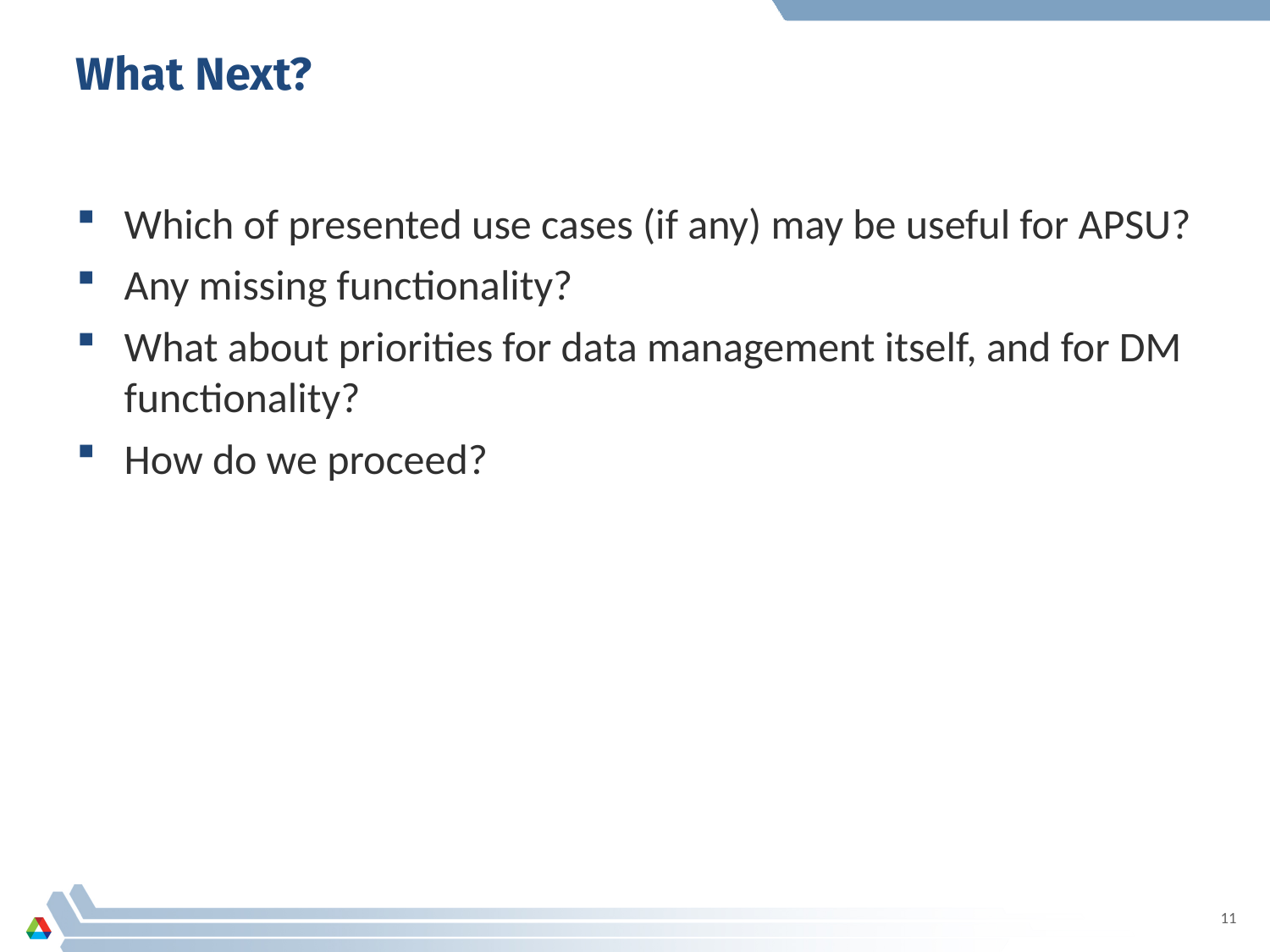

What Next?

Which of presented use cases (if any) may be useful for APSU?
Any missing functionality?
What about priorities for data management itself, and for DM functionality?
How do we proceed?

11